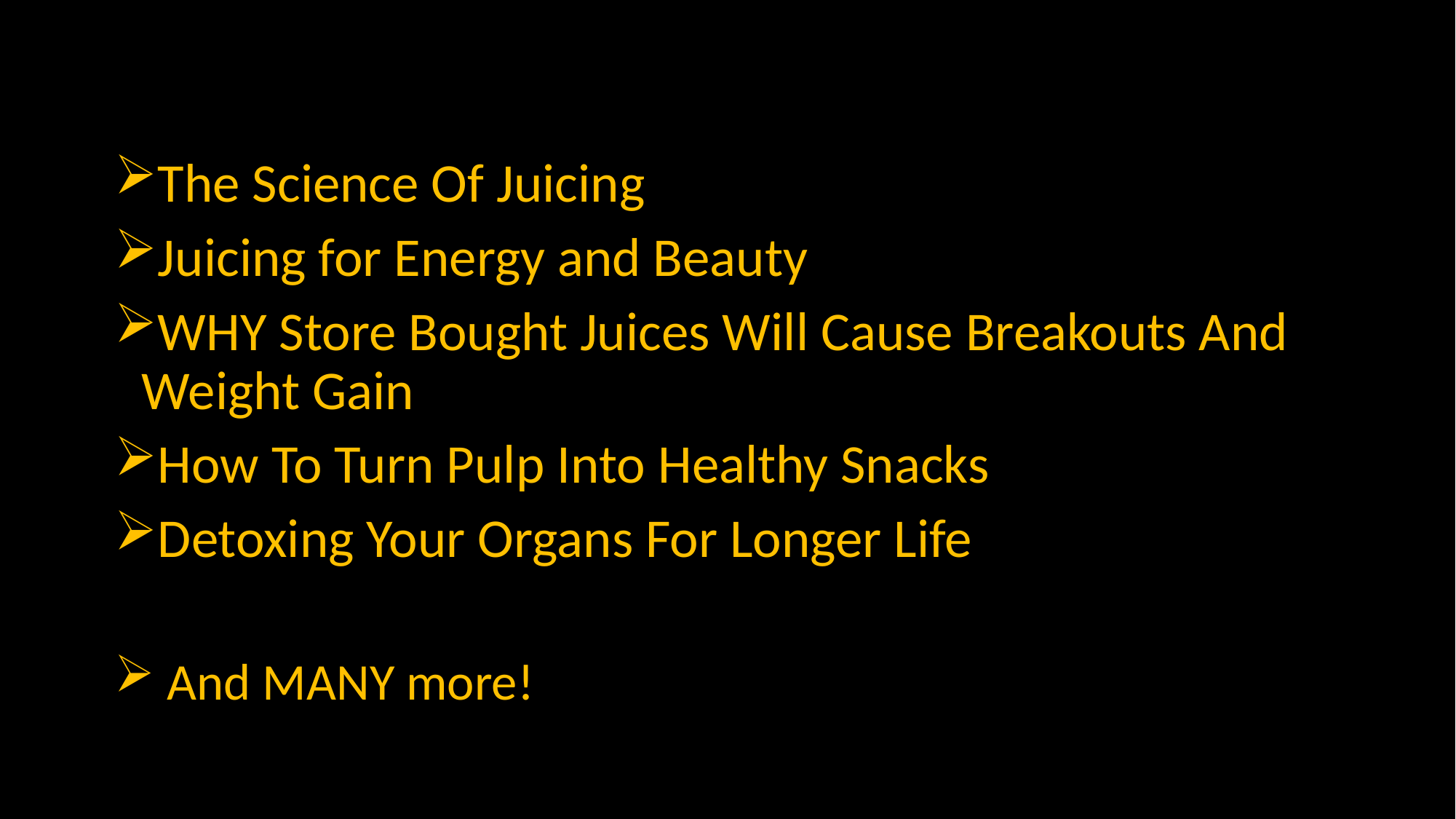

The Science Of Juicing
Juicing for Energy and Beauty
WHY Store Bought Juices Will Cause Breakouts And Weight Gain
How To Turn Pulp Into Healthy Snacks
Detoxing Your Organs For Longer Life

 And MANY more!